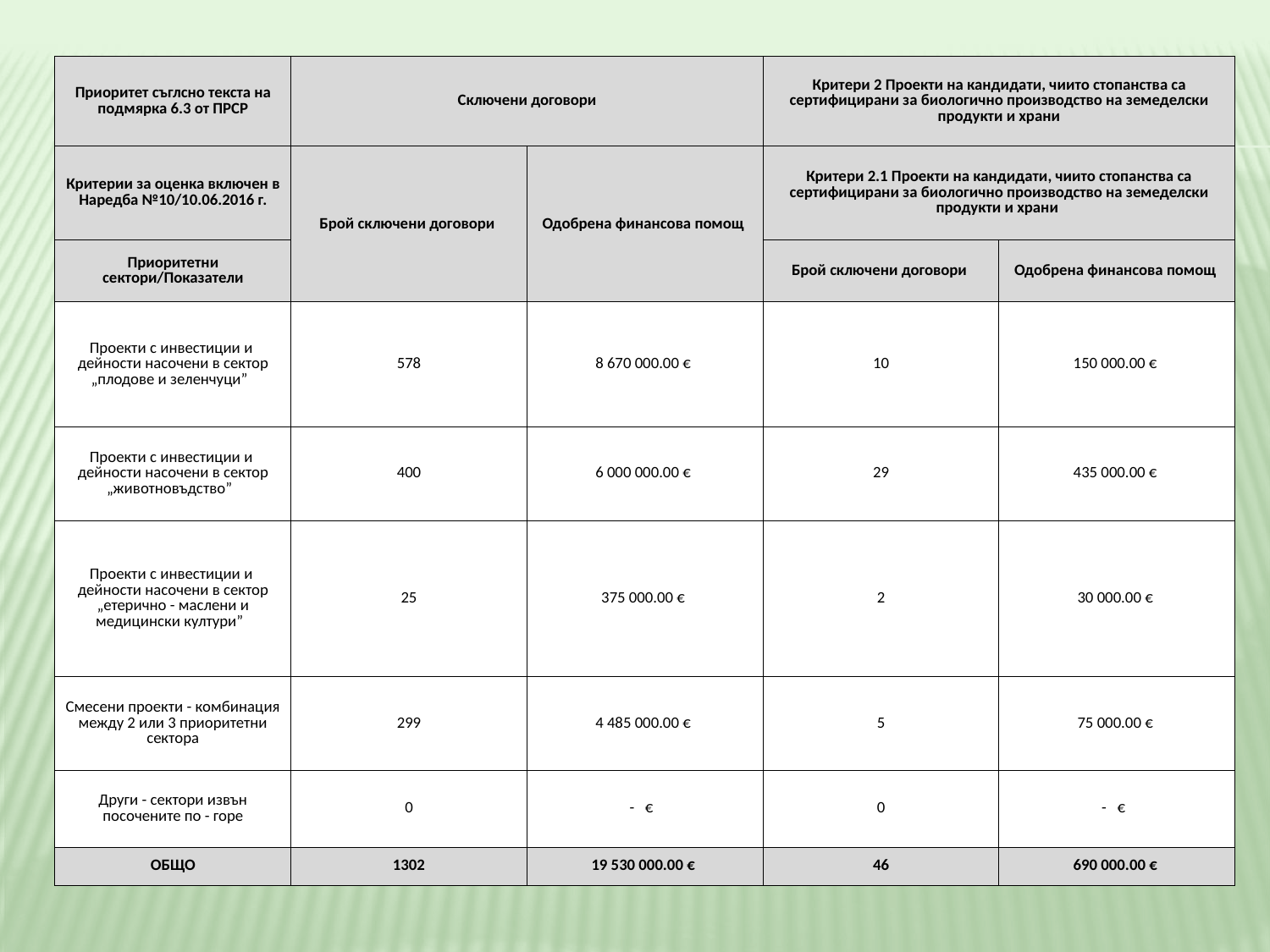

| Приоритет съглсно текста на подмярка 6.3 от ПРСР | Сключени договори |  | Критери 2 Проекти на кандидати, чиито стопанства са сертифицирани за биологично производство на земеделски продукти и храни |  |
| --- | --- | --- | --- | --- |
| Критерии за оценка включен в Наредба №10/10.06.2016 г. | Брой сключени договори | Одобрена финансова помощ | Критери 2.1 Проекти на кандидати, чиито стопанства са сертифицирани за биологично производство на земеделски продукти и храни |  |
| Приоритетни сектори/Показатели |  |  | Брой сключени договори | Одобрена финансова помощ |
| Проекти с инвестиции и дейности насочени в сектор „плодове и зеленчуци” | 578 | 8 670 000.00 € | 10 | 150 000.00 € |
| Проекти с инвестиции и дейности насочени в сектор „животновъдство” | 400 | 6 000 000.00 € | 29 | 435 000.00 € |
| Проекти с инвестиции и дейности насочени в сектор „етерично - маслени и медицински култури” | 25 | 375 000.00 € | 2 | 30 000.00 € |
| Смесени проекти - комбинация между 2 или 3 приоритетни сектора | 299 | 4 485 000.00 € | 5 | 75 000.00 € |
| Други - сектори извън посочените по - горе | 0 | - € | 0 | - € |
| ОБЩО | 1302 | 19 530 000.00 € | 46 | 690 000.00 € |